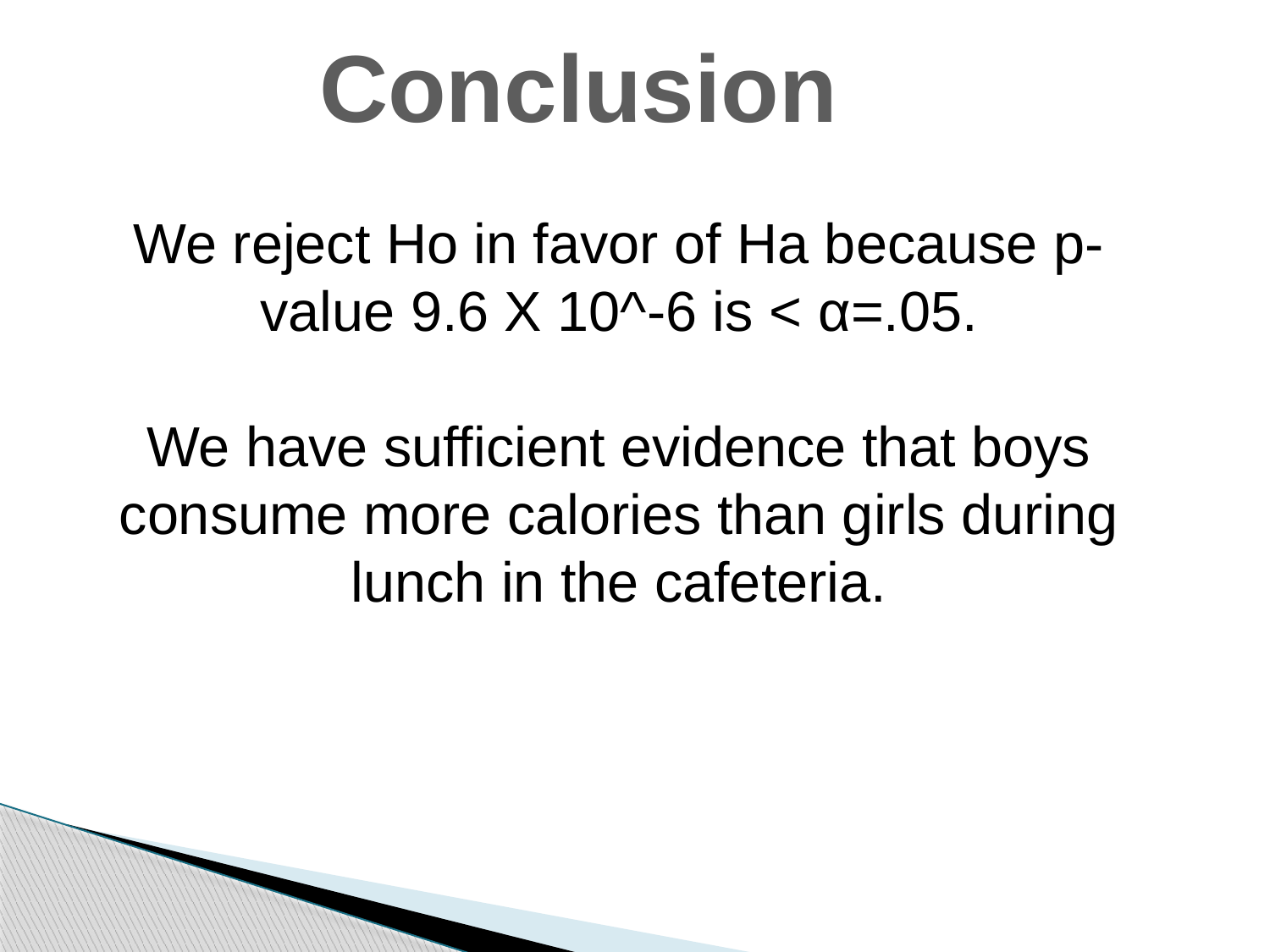

Conclusion
We reject Ho in favor of Ha because p-value 9.6 X 10^-6 is < α=.05.

We have sufficient evidence that boys consume more calories than girls during lunch in the cafeteria.